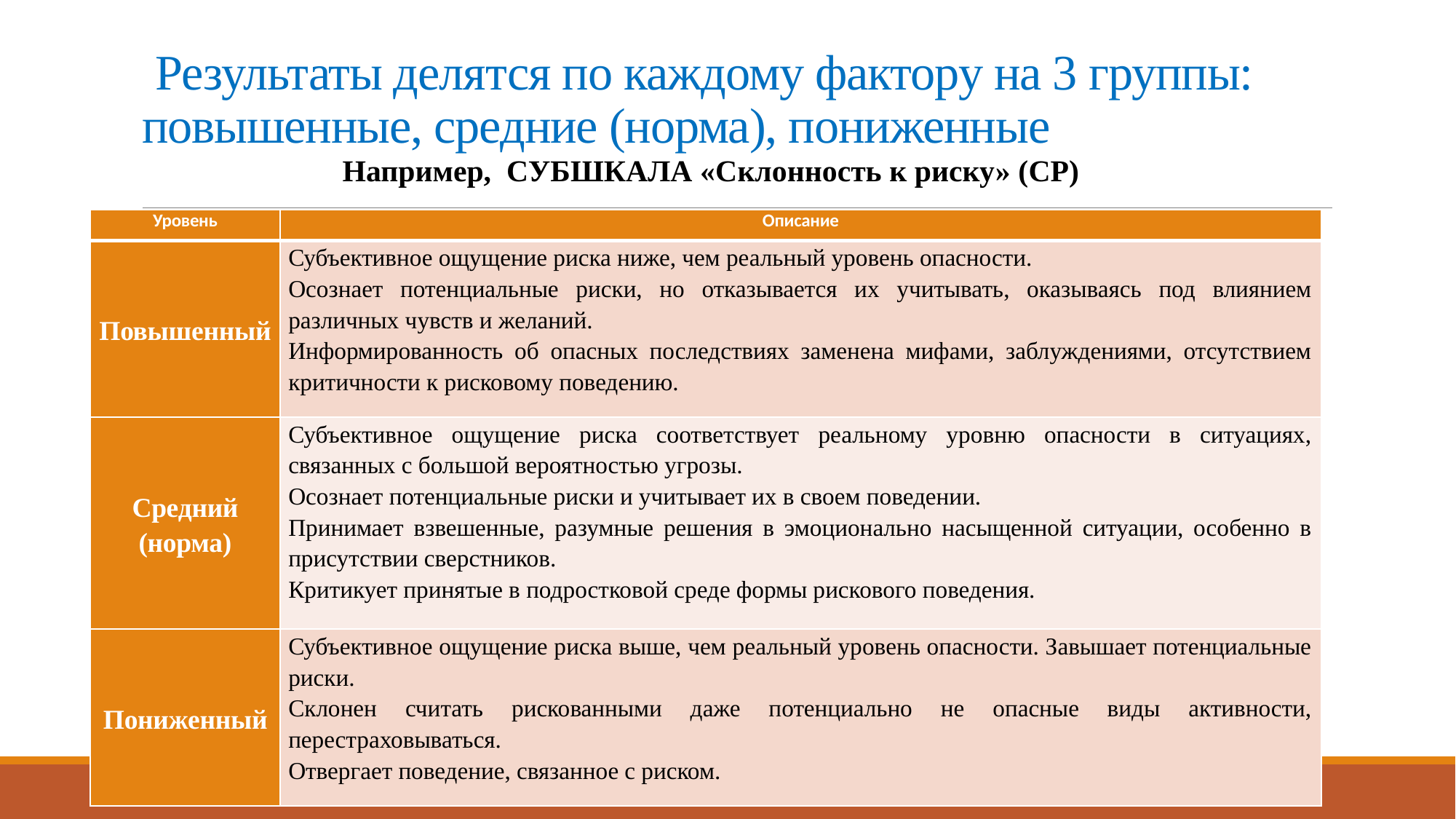

# Результаты делятся по каждому фактору на 3 группы: повышенные, средние (норма), пониженные
Например,  Субшкала «Склонность к риску» (СР)

| Уровень | Описание |
| --- | --- |
| Повышенный | Субъективное ощущение риска ниже, чем реальный уровень опасности. Осознает потенциальные риски, но отказывается их учитывать, оказываясь под влиянием различных чувств и желаний. Информированность об опасных последствиях заменена мифами, заблуждениями, отсутствием критичности к рисковому поведению. |
| Средний (норма) | Субъективное ощущение риска соответствует реальному уровню опасности в ситуациях, связанных с большой вероятностью угрозы. Осознает потенциальные риски и учитывает их в своем поведении. Принимает взвешенные, разумные решения в эмоционально насыщенной ситуации, особенно в присутствии сверстников. Критикует принятые в подростковой среде формы рискового поведения. |
| Пониженный | Субъективное ощущение риска выше, чем реальный уровень опасности. Завышает потенциальные риски. Склонен считать рискованными даже потенциально не опасные виды активности, перестраховываться. Отвергает поведение, связанное с риском. |